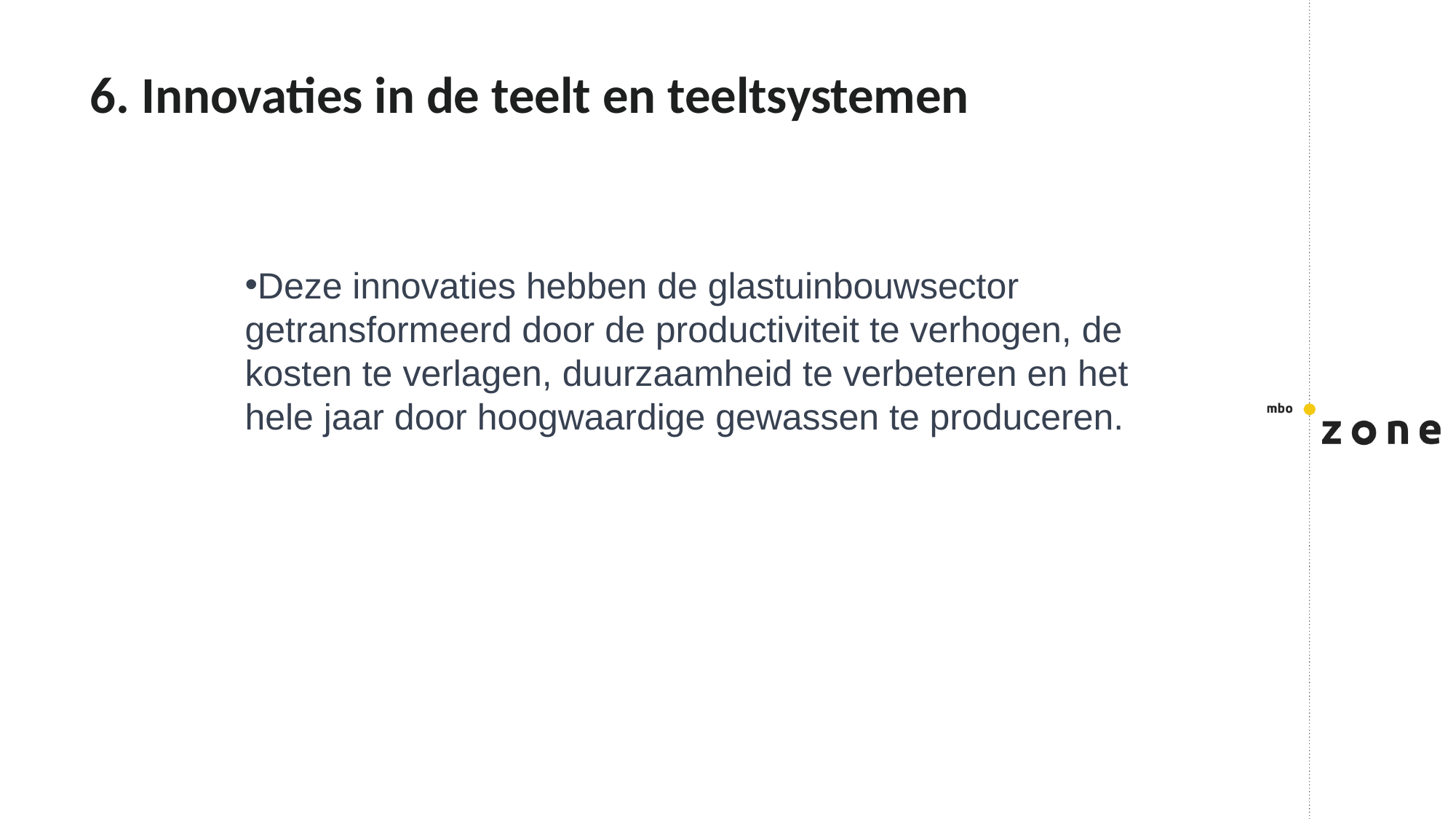

# 6. Innovaties in de teelt en teeltsystemen
Deze innovaties hebben de glastuinbouwsector getransformeerd door de productiviteit te verhogen, de kosten te verlagen, duurzaamheid te verbeteren en het hele jaar door hoogwaardige gewassen te produceren.